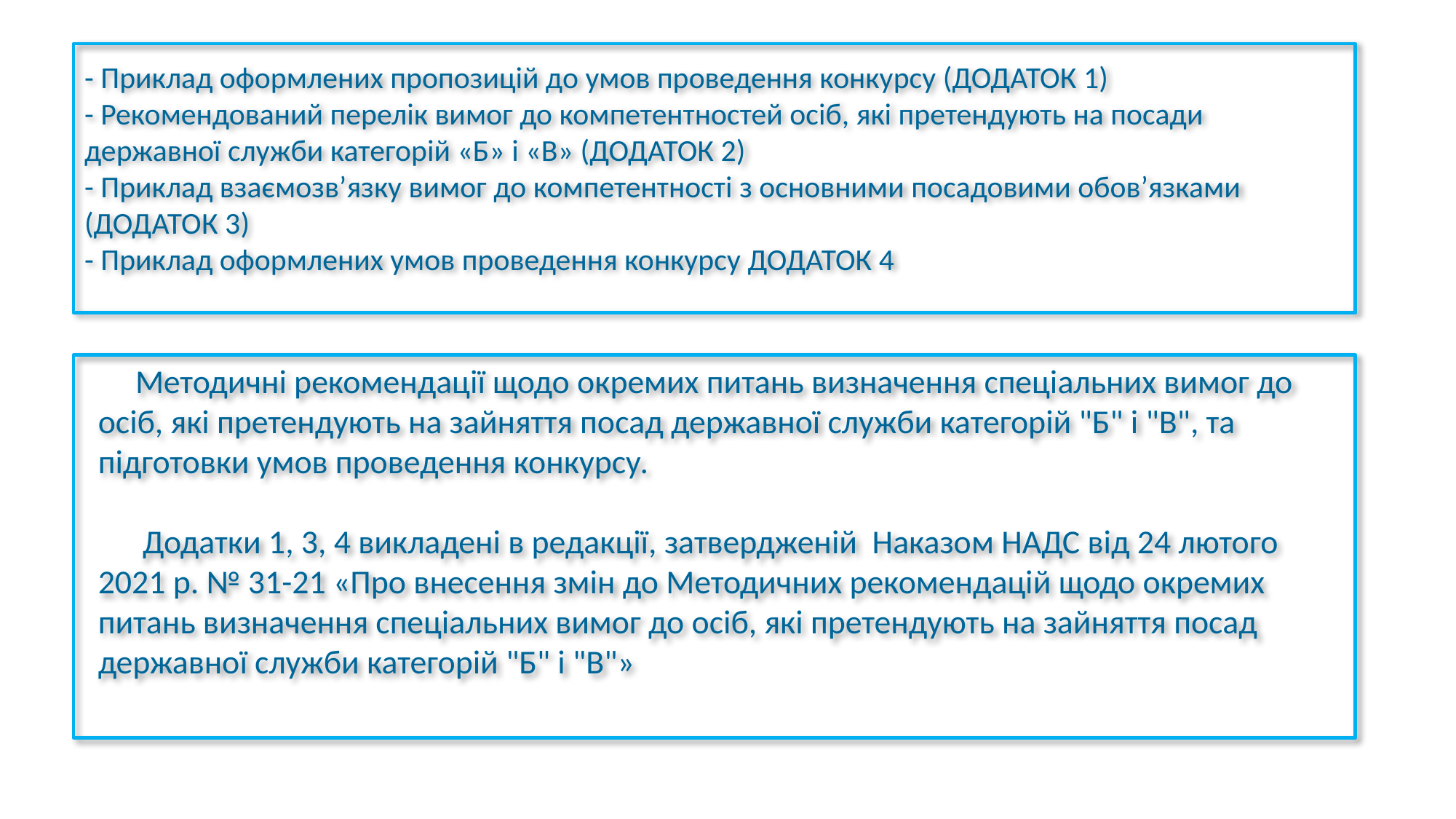

# - Приклад оформлених пропозицій до умов проведення конкурсу (ДОДАТОК 1) - Рекомендований перелік вимог до компетентностей осіб, які претендують на посади державної служби категорій «Б» і «В» (ДОДАТОК 2) - Приклад взаємозв’язку вимог до компетентності з основними посадовими обовʼязками (ДОДАТОК 3) - Приклад оформлених умов проведення конкурсу ДОДАТОК 4
     Методичні рекомендації щодо окремих питань визначення спеціальних вимог до осіб, які претендують на зайняття посад державної служби категорій "Б" і "В", та підготовки умов проведення конкурсу.
      Додатки 1, 3, 4 викладені в редакції, затвердженій  Наказом НАДС від 24 лютого 2021 р. № 31-21 «Про внесення змін до Методичних рекомендацій щодо окремих питань визначення спеціальних вимог до осіб, які претендують на зайняття посад державної служби категорій "Б" і "В"»